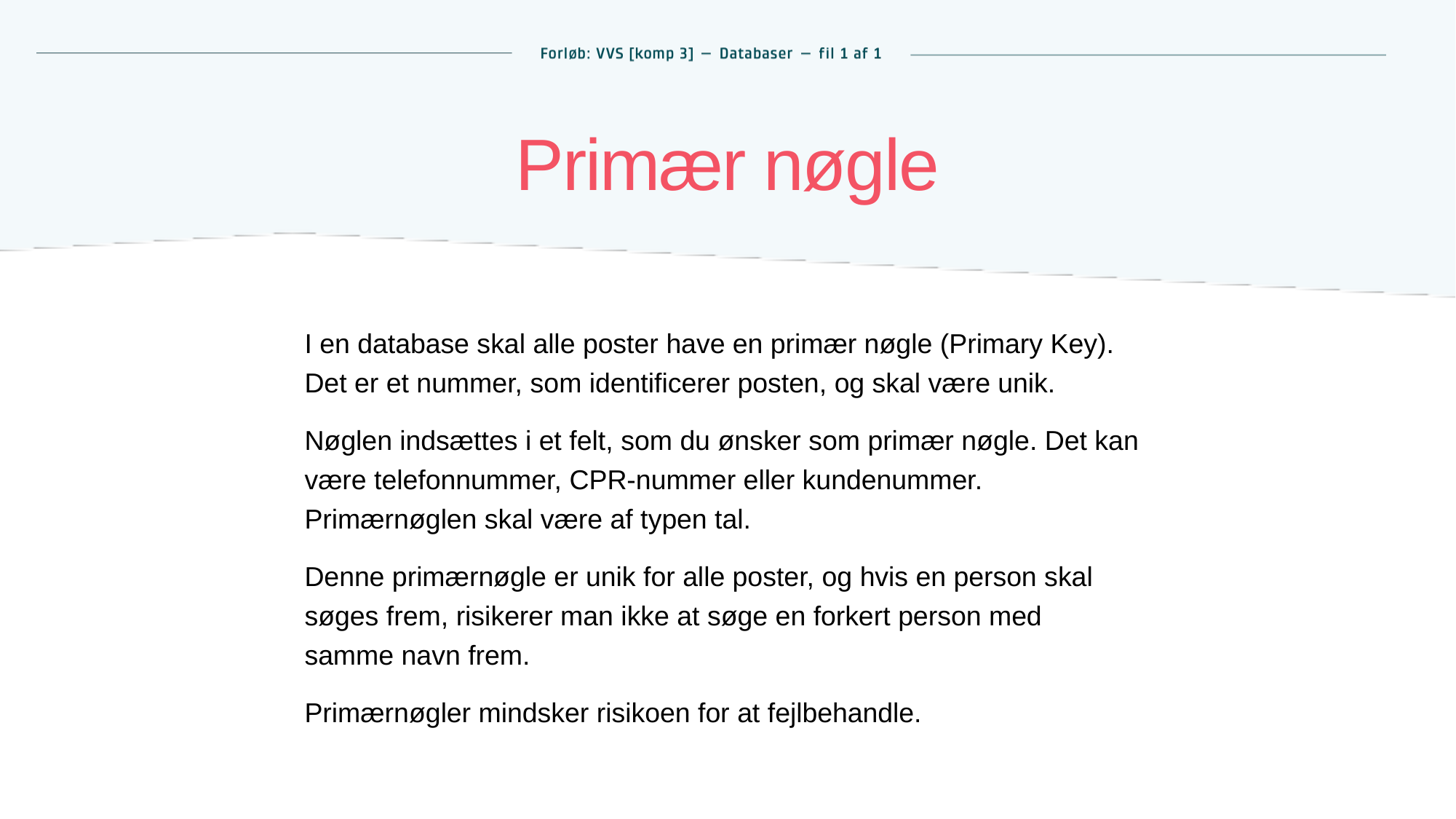

# Primær nøgle
I en database skal alle poster have en primær nøgle (Primary Key). Det er et nummer, som identificerer posten, og skal være unik.
Nøglen indsættes i et felt, som du ønsker som primær nøgle. Det kan være telefonnummer, CPR-nummer eller kundenummer. Primærnøglen skal være af typen tal.
Denne primærnøgle er unik for alle poster, og hvis en person skal søges frem, risikerer man ikke at søge en forkert person med
samme navn frem.
Primærnøgler mindsker risikoen for at fejlbehandle.
18